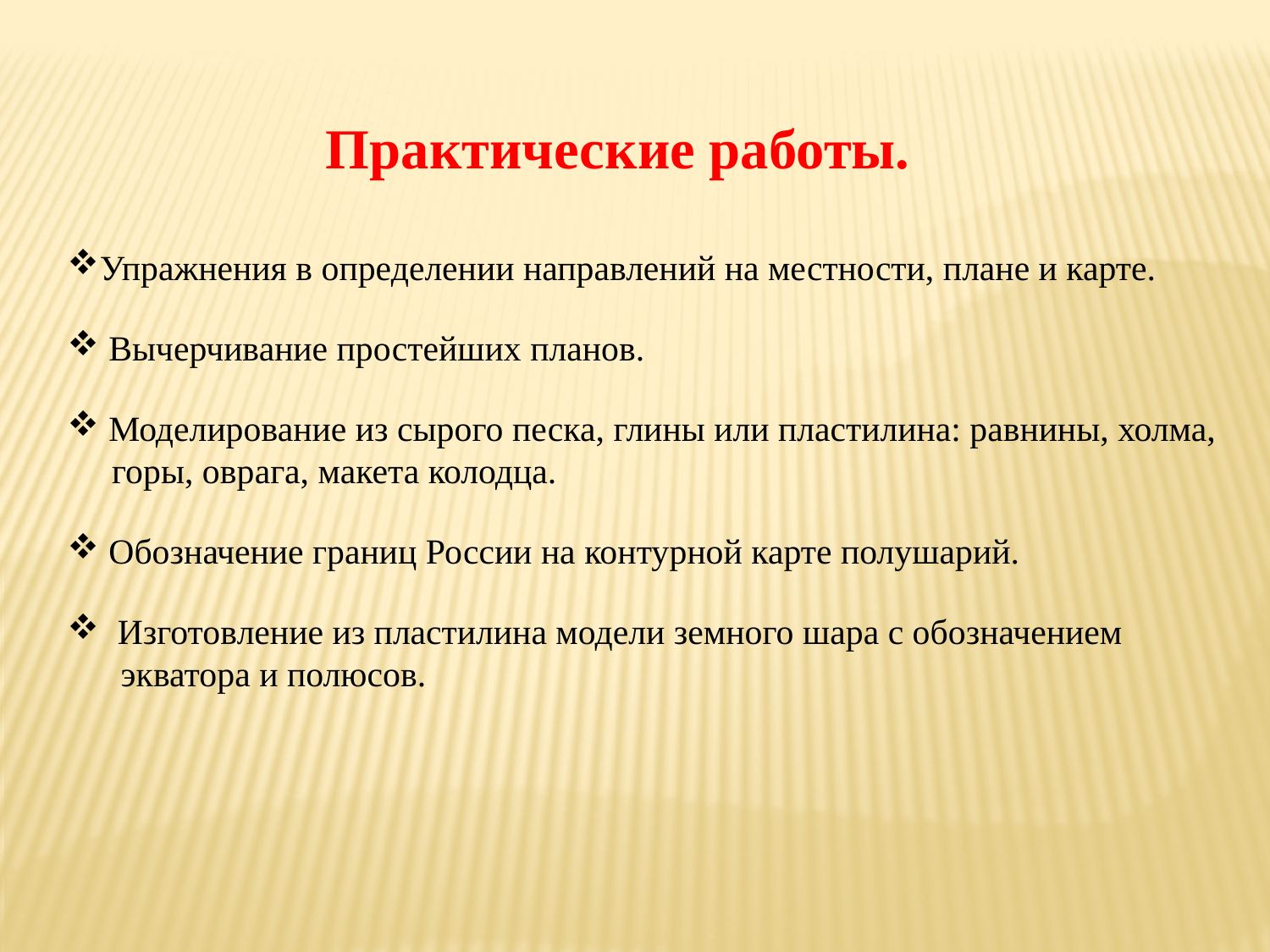

Упражнения в определении направлений на местности, плане и карте.

 Вычерчивание простейших планов.

 Моделирование из сырого песка, глины или пластилина: равнины, холма,
     горы, оврага, макета колодца.

 Обозначение границ России на контурной карте полушарий.

  Изготовление из пластилина модели земного шара с обозначением
      экватора и полюсов.

  Практические работы.